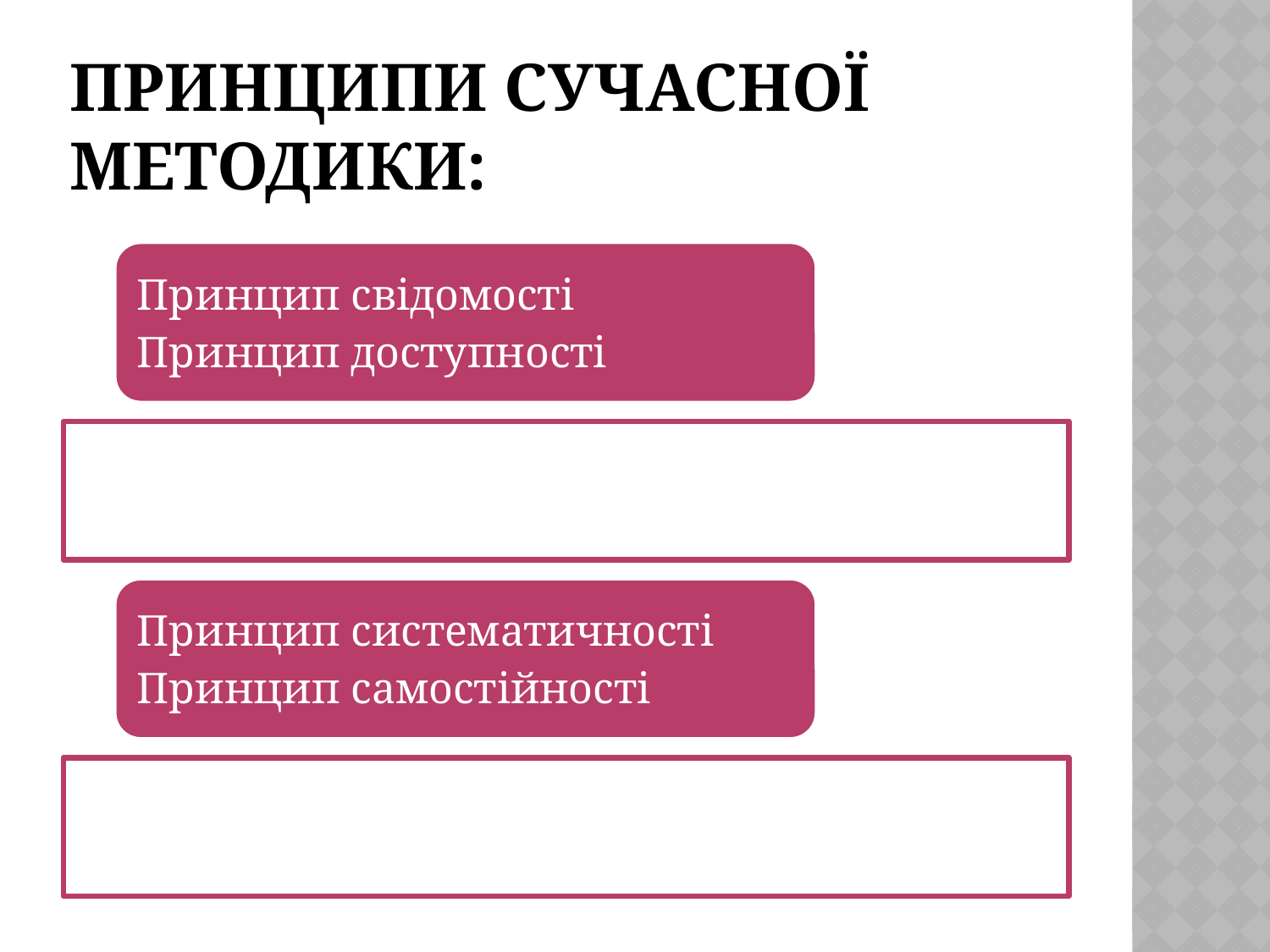

# Принципи сучасної методики:
Принцип свідомості
Принцип доступності
Принцип систематичності
Принцип самостійності